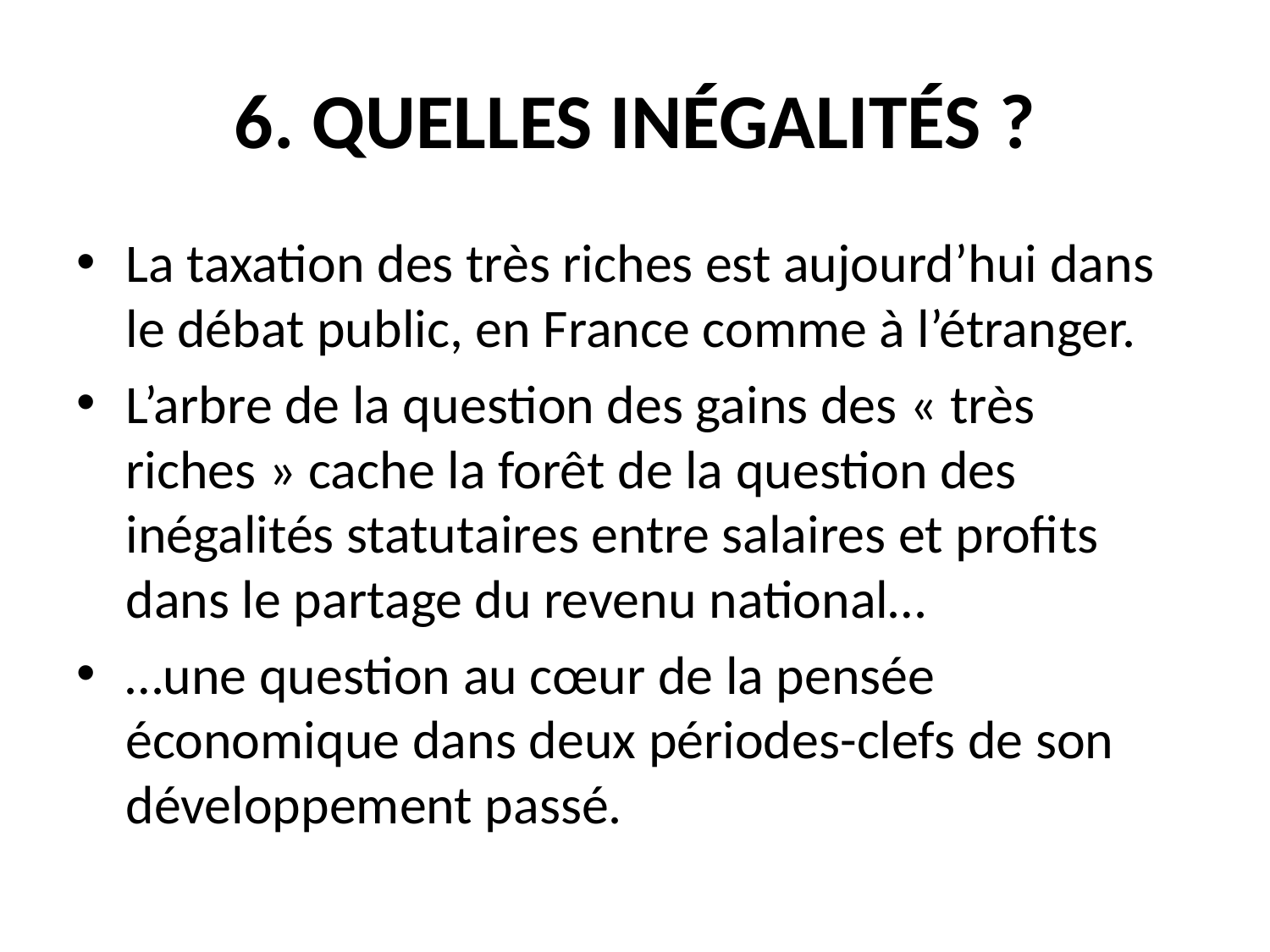

# 6. QUELLES INÉGALITÉS ?
La taxation des très riches est aujourd’hui dans le débat public, en France comme à l’étranger.
L’arbre de la question des gains des « très riches » cache la forêt de la question des inégalités statutaires entre salaires et profits dans le partage du revenu national…
…une question au cœur de la pensée économique dans deux périodes-clefs de son développement passé.